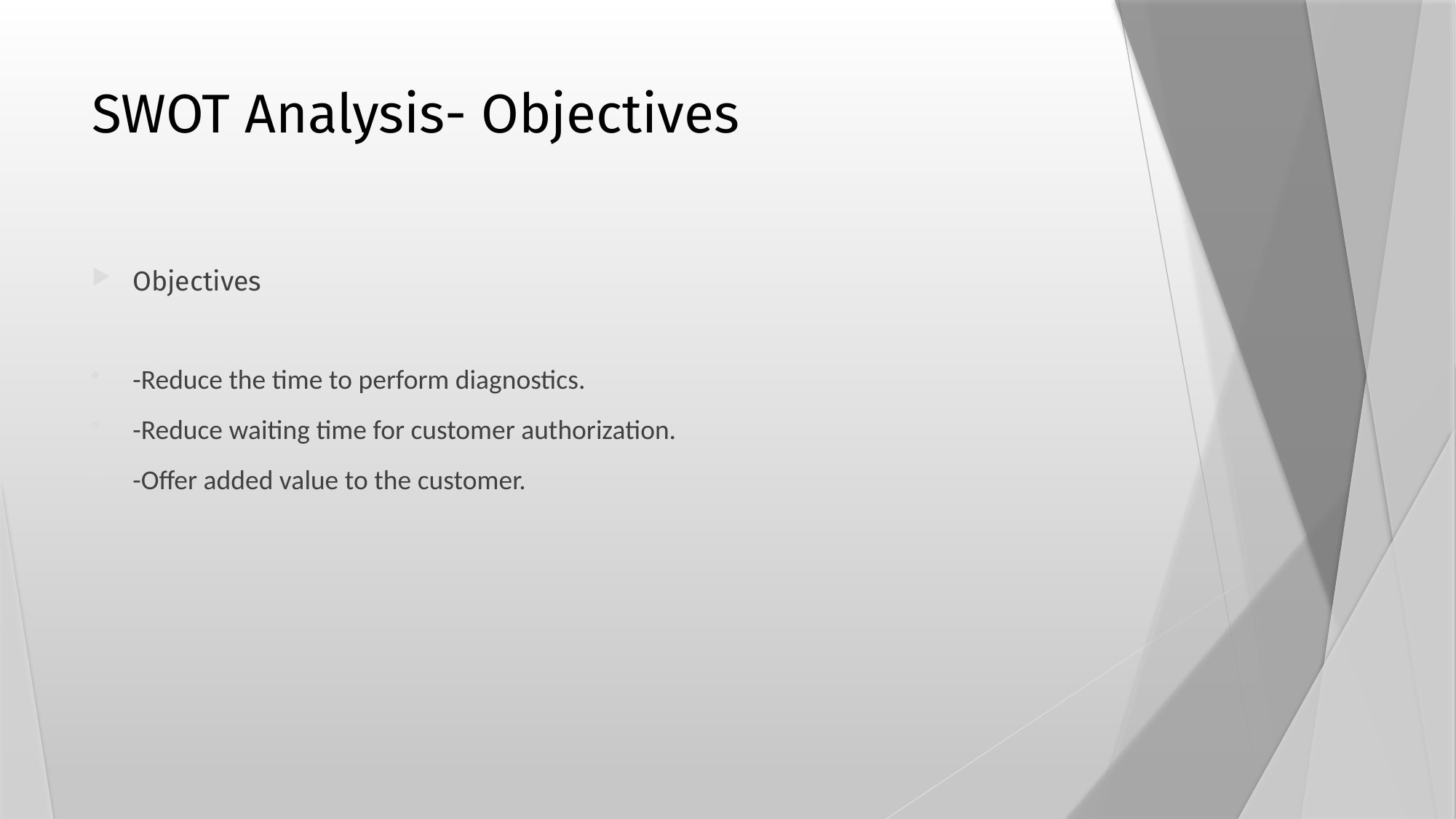

# SWOT Analysis- Objectives
Objectives

-Reduce the time to perform diagnostics.
-Reduce waiting time for customer authorization.
-Offer added value to the customer.